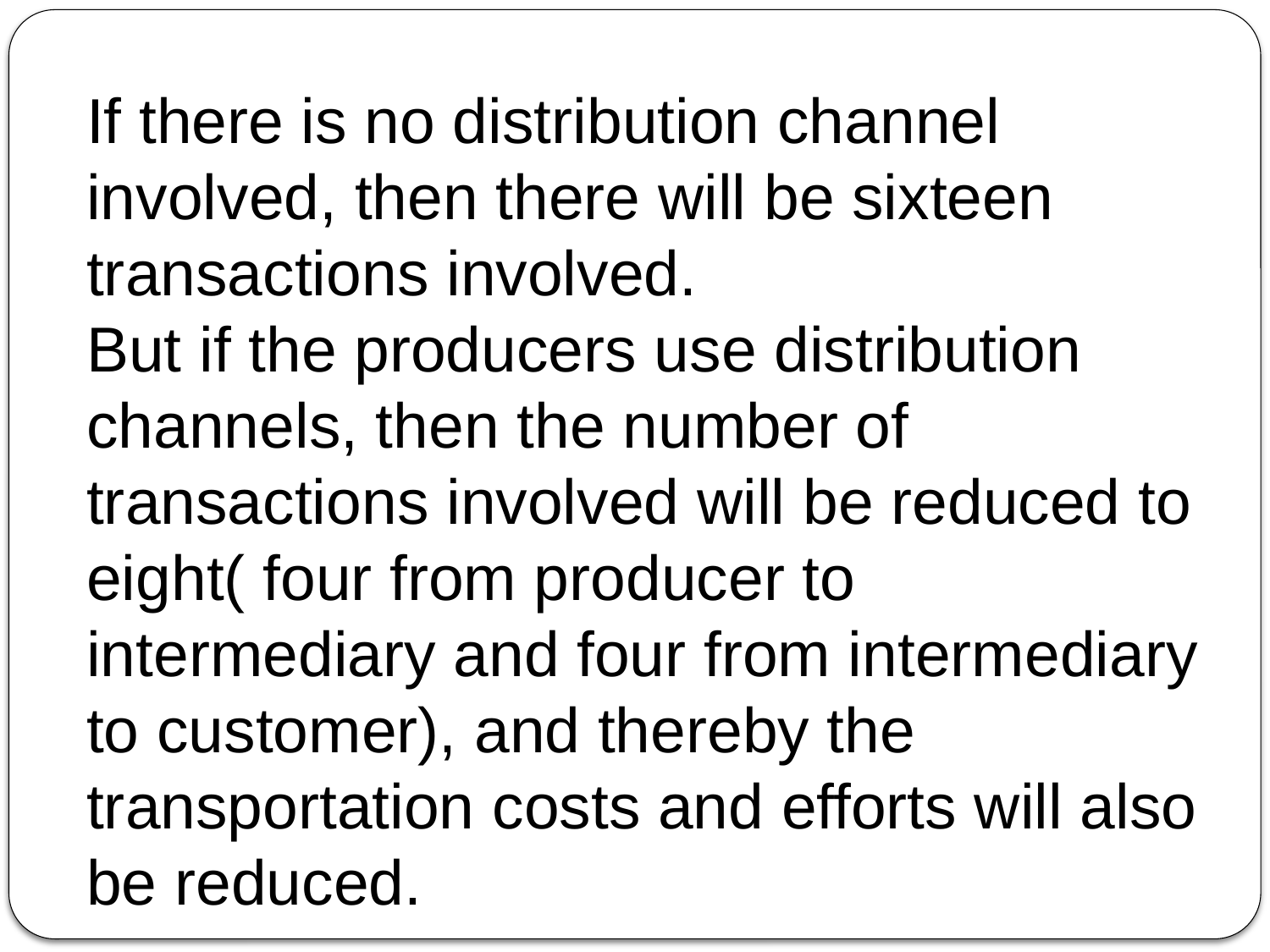

If there is no distribution channel involved, then there will be sixteen transactions involved.
But if the producers use distribution channels, then the number of transactions involved will be reduced to eight( four from producer to intermediary and four from intermediary to customer), and thereby the transportation costs and efforts will also be reduced.